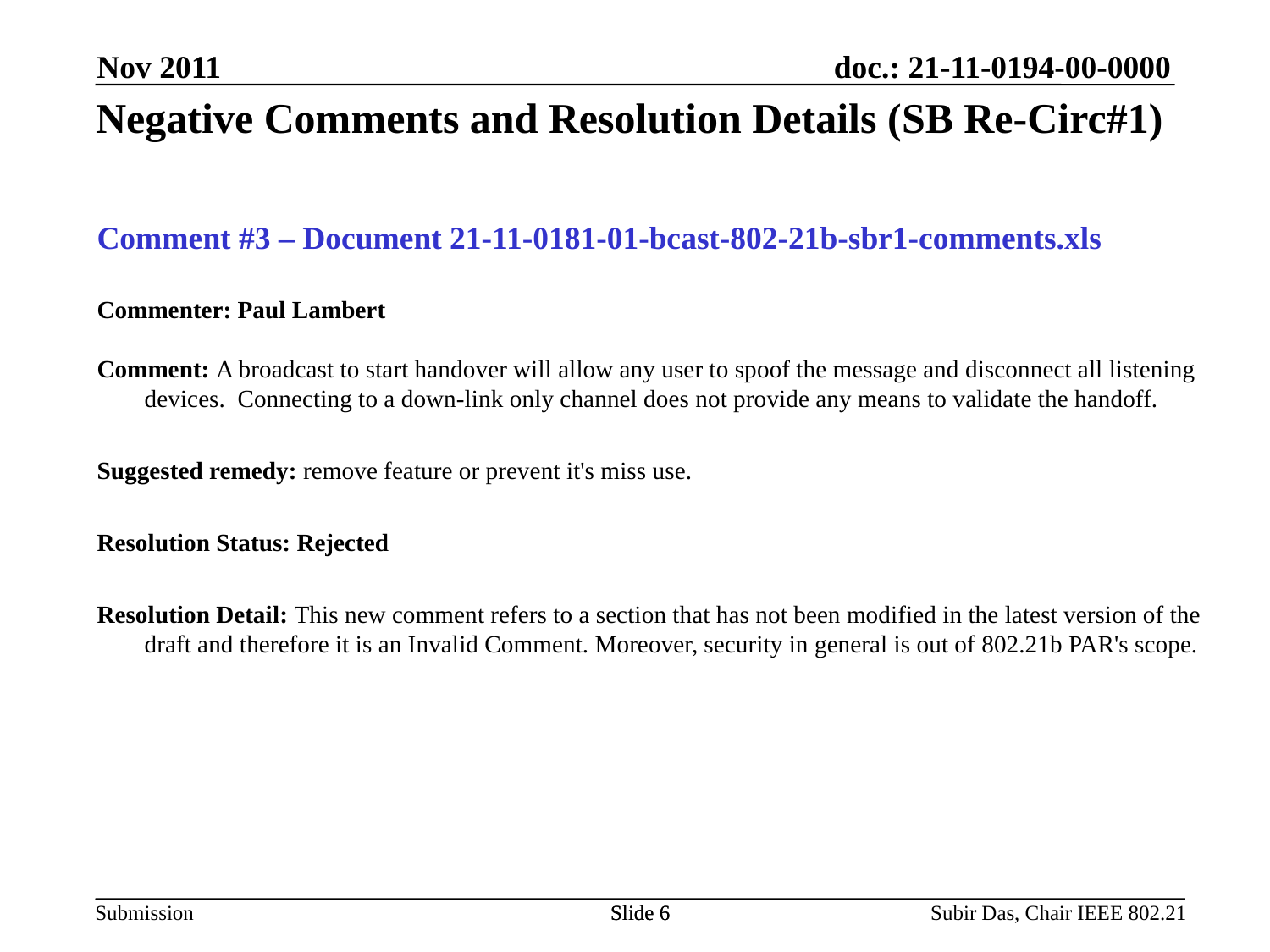

Nov 2011
# Negative Comments and Resolution Details (SB Re-Circ#1)
Comment #3 – Document 21-11-0181-01-bcast-802-21b-sbr1-comments.xls

Commenter: Paul Lambert

Comment: A broadcast to start handover will allow any user to spoof the message and disconnect all listening devices.  Connecting to a down-link only channel does not provide any means to validate the handoff.

Suggested remedy: remove feature or prevent it's miss use.

Resolution Status: Rejected

Resolution Detail: This new comment refers to a section that has not been modified in the latest version of the draft and therefore it is an Invalid Comment. Moreover, security in general is out of 802.21b PAR's scope.

Slide 6
Slide 6
Subir Das, Chair IEEE 802.21